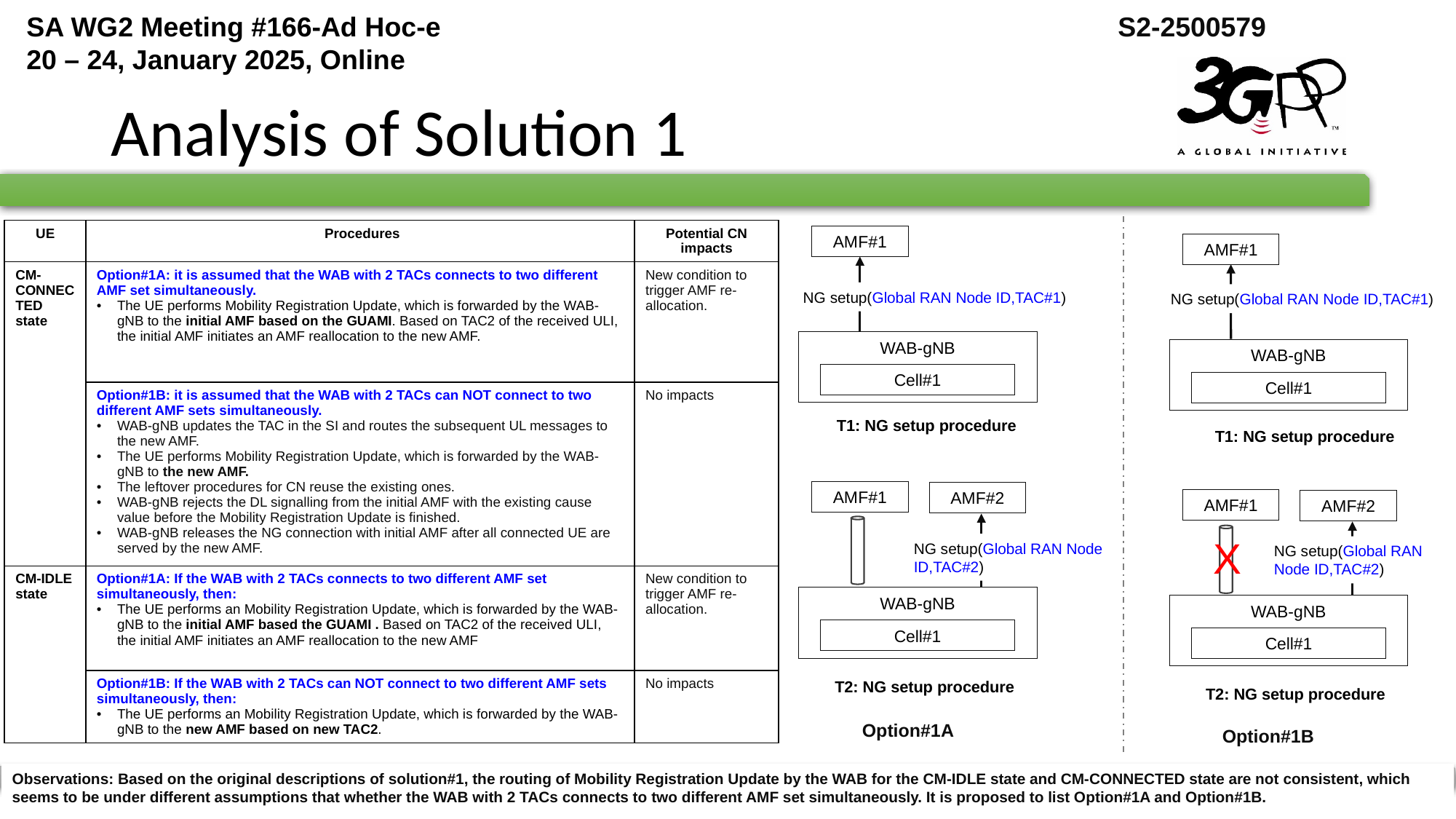

# Analysis of Solution 1
| UE | Procedures | Potential CN impacts |
| --- | --- | --- |
| CM-CONNECTED state | Option#1A: it is assumed that the WAB with 2 TACs connects to two different AMF set simultaneously. The UE performs Mobility Registration Update, which is forwarded by the WAB-gNB to the initial AMF based on the GUAMI. Based on TAC2 of the received ULI, the initial AMF initiates an AMF reallocation to the new AMF. | New condition to trigger AMF re-allocation. |
|  | Option#1B: it is assumed that the WAB with 2 TACs can NOT connect to two different AMF sets simultaneously. WAB-gNB updates the TAC in the SI and routes the subsequent UL messages to the new AMF. The UE performs Mobility Registration Update, which is forwarded by the WAB-gNB to the new AMF. The leftover procedures for CN reuse the existing ones. WAB-gNB rejects the DL signalling from the initial AMF with the existing cause value before the Mobility Registration Update is finished. WAB-gNB releases the NG connection with initial AMF after all connected UE are served by the new AMF. | No impacts |
| CM-IDLE state | Option#1A: If the WAB with 2 TACs connects to two different AMF set simultaneously, then: The UE performs an Mobility Registration Update, which is forwarded by the WAB-gNB to the initial AMF based the GUAMI . Based on TAC2 of the received ULI, the initial AMF initiates an AMF reallocation to the new AMF | New condition to trigger AMF re-allocation. |
|  | Option#1B: If the WAB with 2 TACs can NOT connect to two different AMF sets simultaneously, then: The UE performs an Mobility Registration Update, which is forwarded by the WAB-gNB to the new AMF based on new TAC2. | No impacts |
AMF#1
AMF#1
NG setup(Global RAN Node ID,TAC#1)
NG setup(Global RAN Node ID,TAC#1)
WAB-gNB

WAB-gNB

Cell#1
Cell#1
T1: NG setup procedure
T1: NG setup procedure
AMF#1
AMF#2
AMF#1
AMF#2

X
NG setup(Global RAN Node ID,TAC#2)
NG setup(Global RAN Node ID,TAC#2)
WAB-gNB

WAB-gNB

Cell#1
Cell#1
T2: NG setup procedure
T2: NG setup procedure
Option#1A
Option#1B
Observations: Based on the original descriptions of solution#1, the routing of Mobility Registration Update by the WAB for the CM-IDLE state and CM-CONNECTED state are not consistent, which seems to be under different assumptions that whether the WAB with 2 TACs connects to two different AMF set simultaneously. It is proposed to list Option#1A and Option#1B.